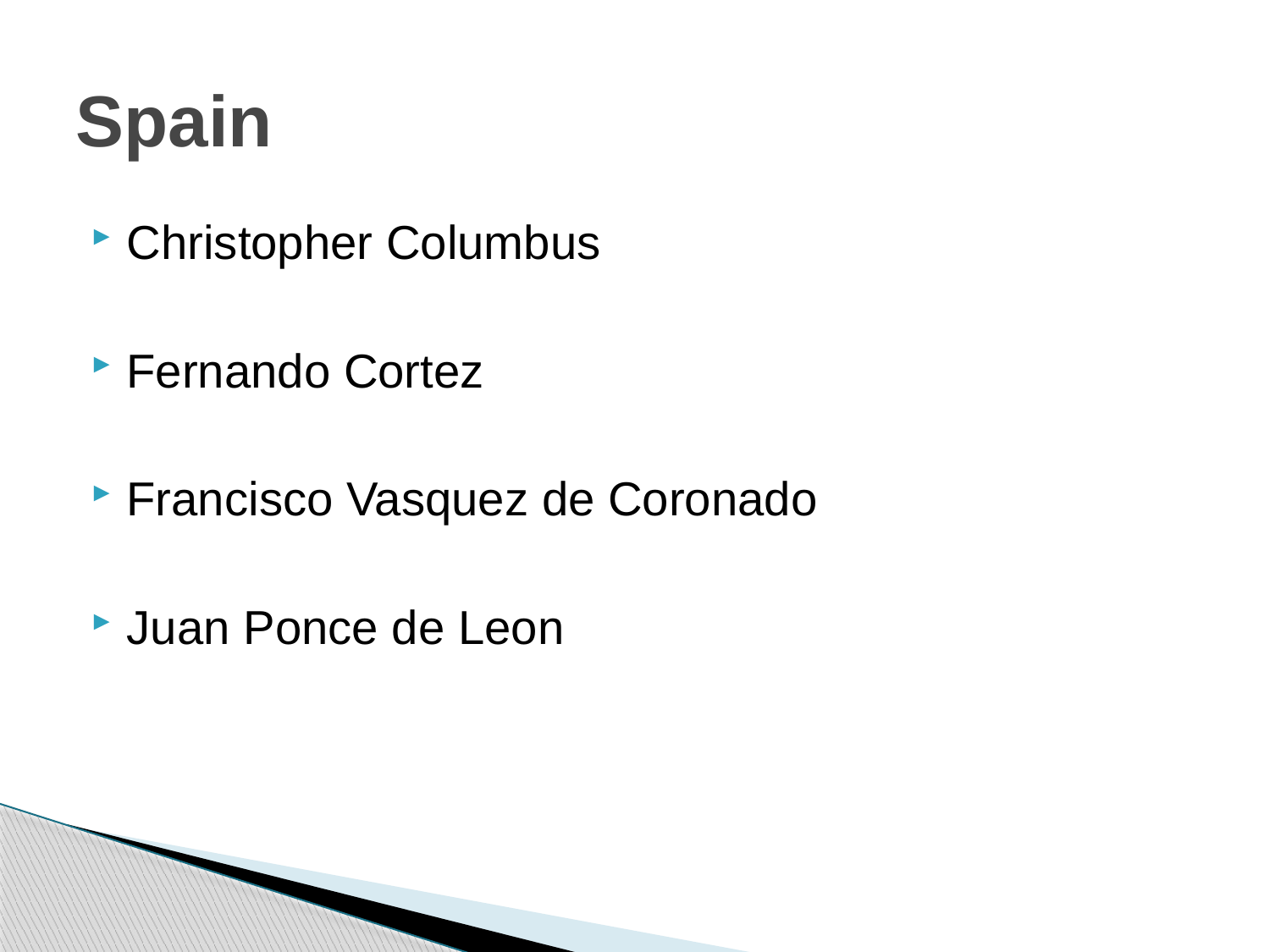

# Spain
Christopher Columbus

Fernando Cortez

Francisco Vasquez de Coronado

Juan Ponce de Leon